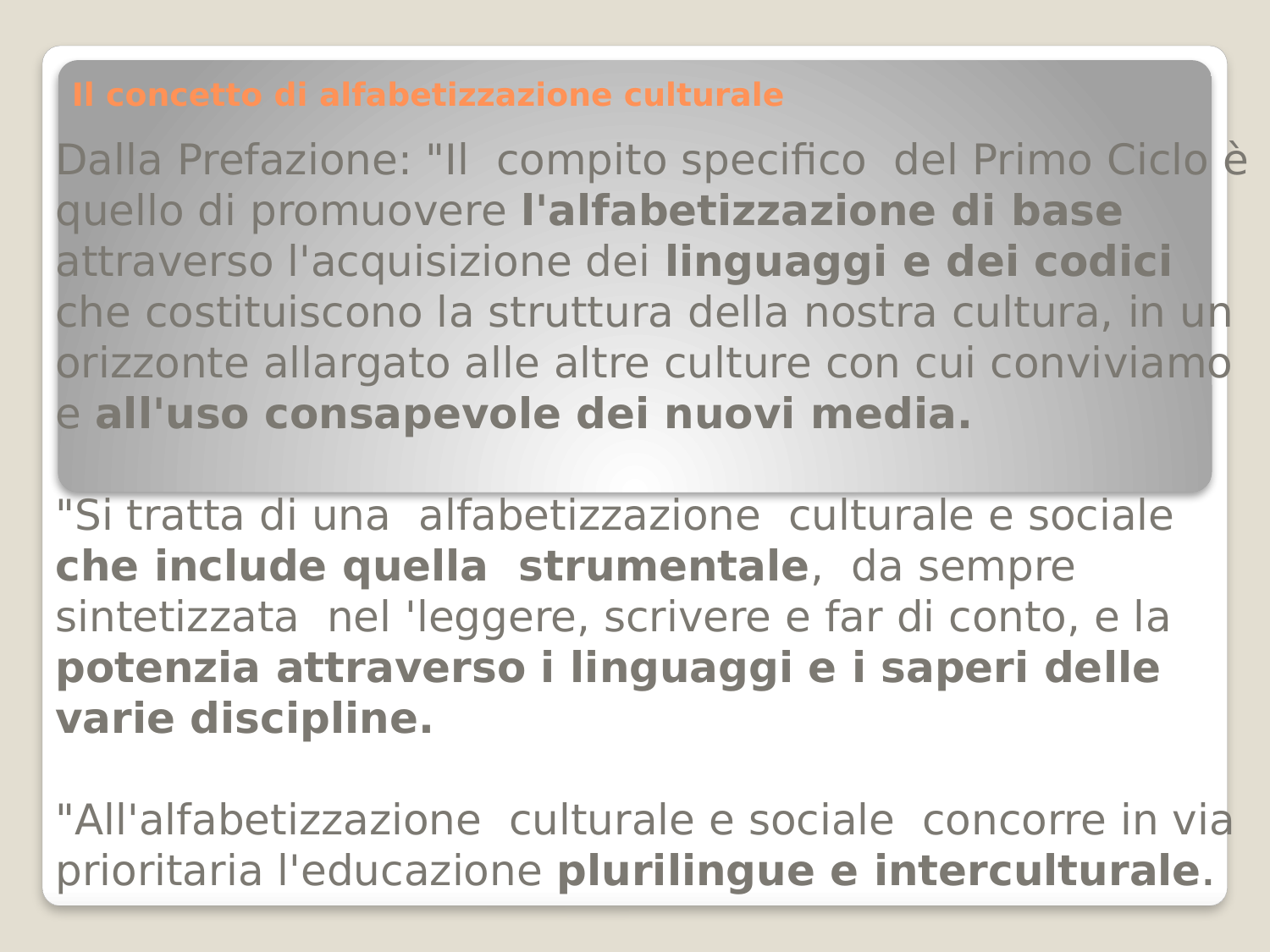

# Il concetto di alfabetizzazione culturale
Dalla Prefazione: "Il  compito specifico  del Primo Ciclo è quello di promuovere l'alfabetizzazione di base attraverso l'acquisizione dei linguaggi e dei codici che costituiscono la struttura della nostra cultura, in un orizzonte allargato alle altre culture con cui conviviamo e all'uso consapevole dei nuovi media.

"Si tratta di una  alfabetizzazione  culturale e sociale che include quella  strumentale,  da sempre sintetizzata  nel 'leggere, scrivere e far di conto, e la potenzia attraverso i linguaggi e i saperi delle varie discipline.

"All'alfabetizzazione  culturale e sociale  concorre in via prioritaria l'educazione plurilingue e interculturale.